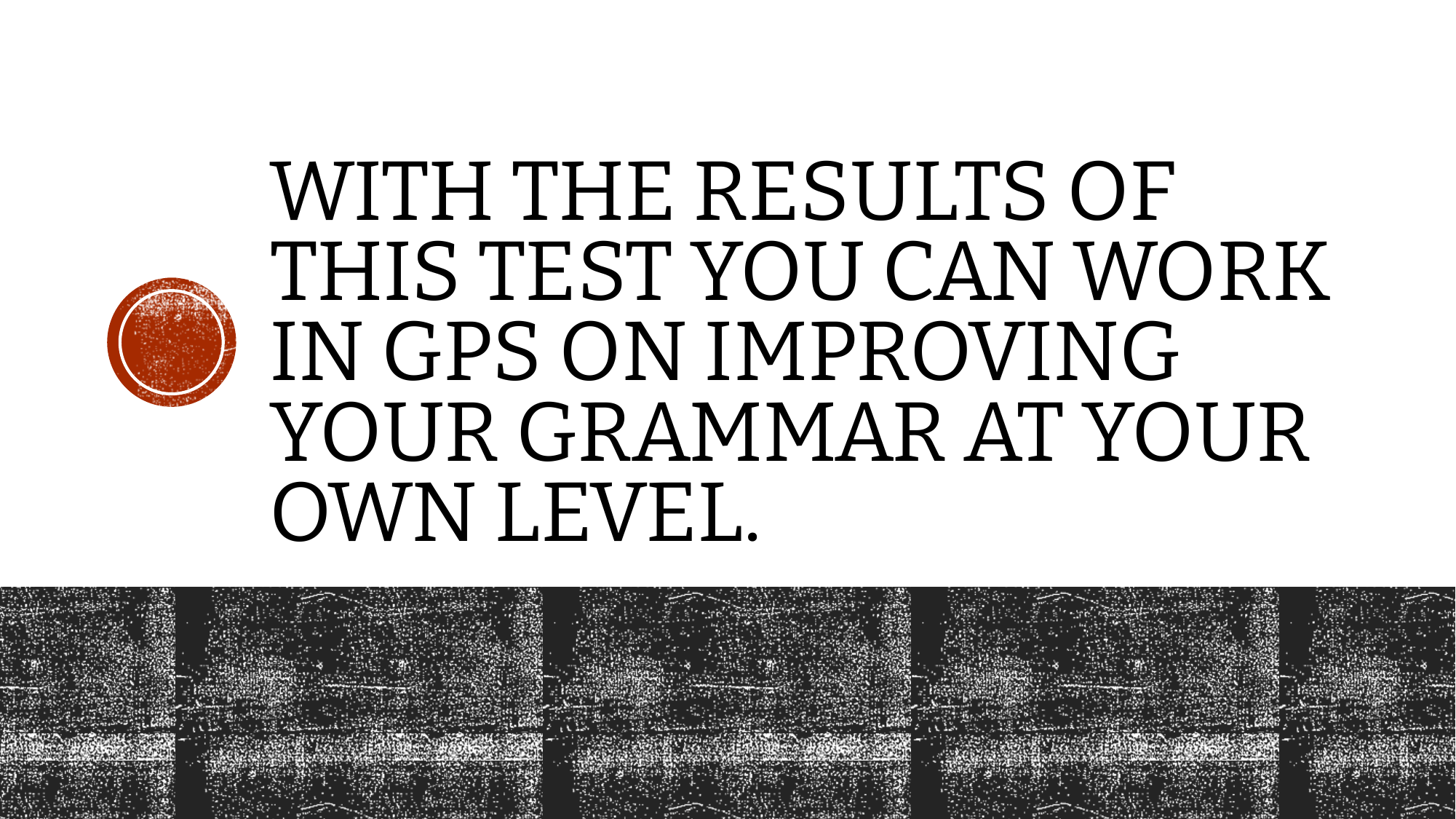

# With the results of this test you can work in gps on improving your grammar at your own level.